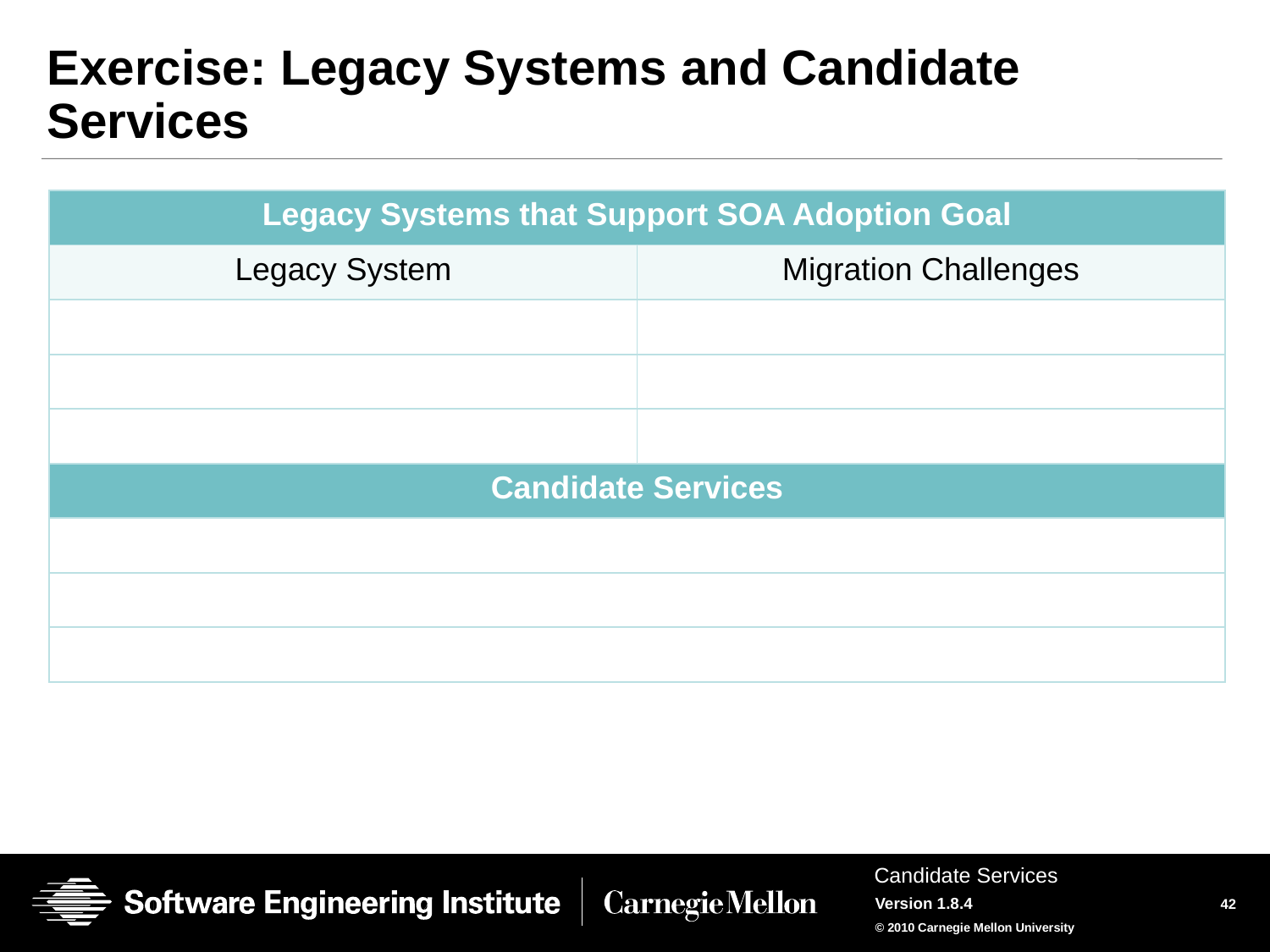

# Exercise: Legacy Systems and Candidate Services
| Legacy Systems that Support SOA Adoption Goal |  |
| --- | --- |
| Legacy System | Migration Challenges |
|  |  |
|  |  |
|  |  |
| Candidate Services |  |
|  |  |
|  |  |
|  |  |
Candidate Services